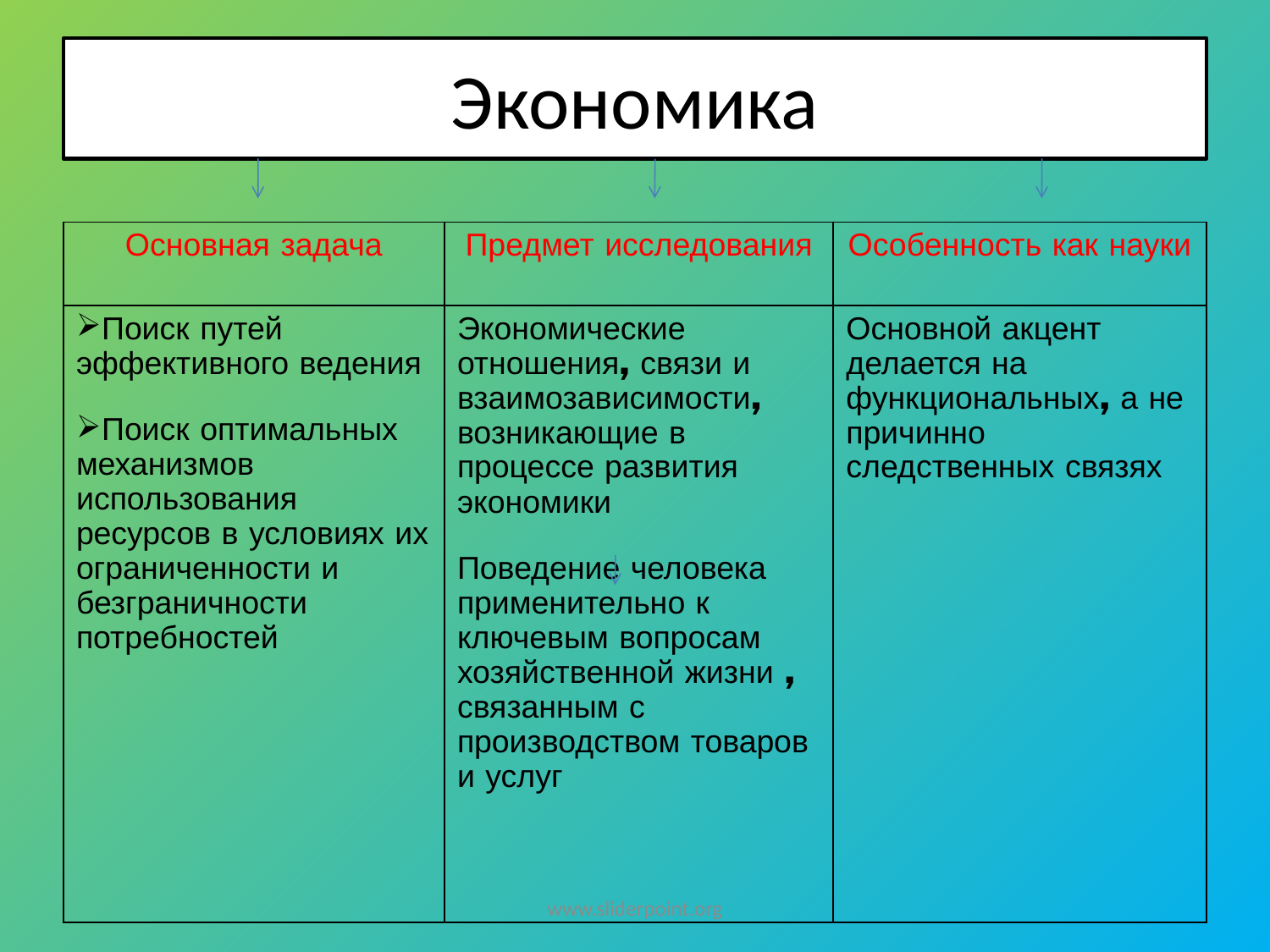

# Экономика
| Основная задача | Предмет исследования | Особенность как науки |
| --- | --- | --- |
| Поиск путей эффективного ведения Поиск оптимальных механизмов использования ресурсов в условиях их ограниченности и безграничности потребностей | Экономические отношения, связи и взаимозависимости, возникающие в процессе развития экономики Поведение человека применительно к ключевым вопросам хозяйственной жизни , связанным с производством товаров и услуг | Основной акцент делается на функциональных, а не причинно следственных связях |
www.sliderpoint.org